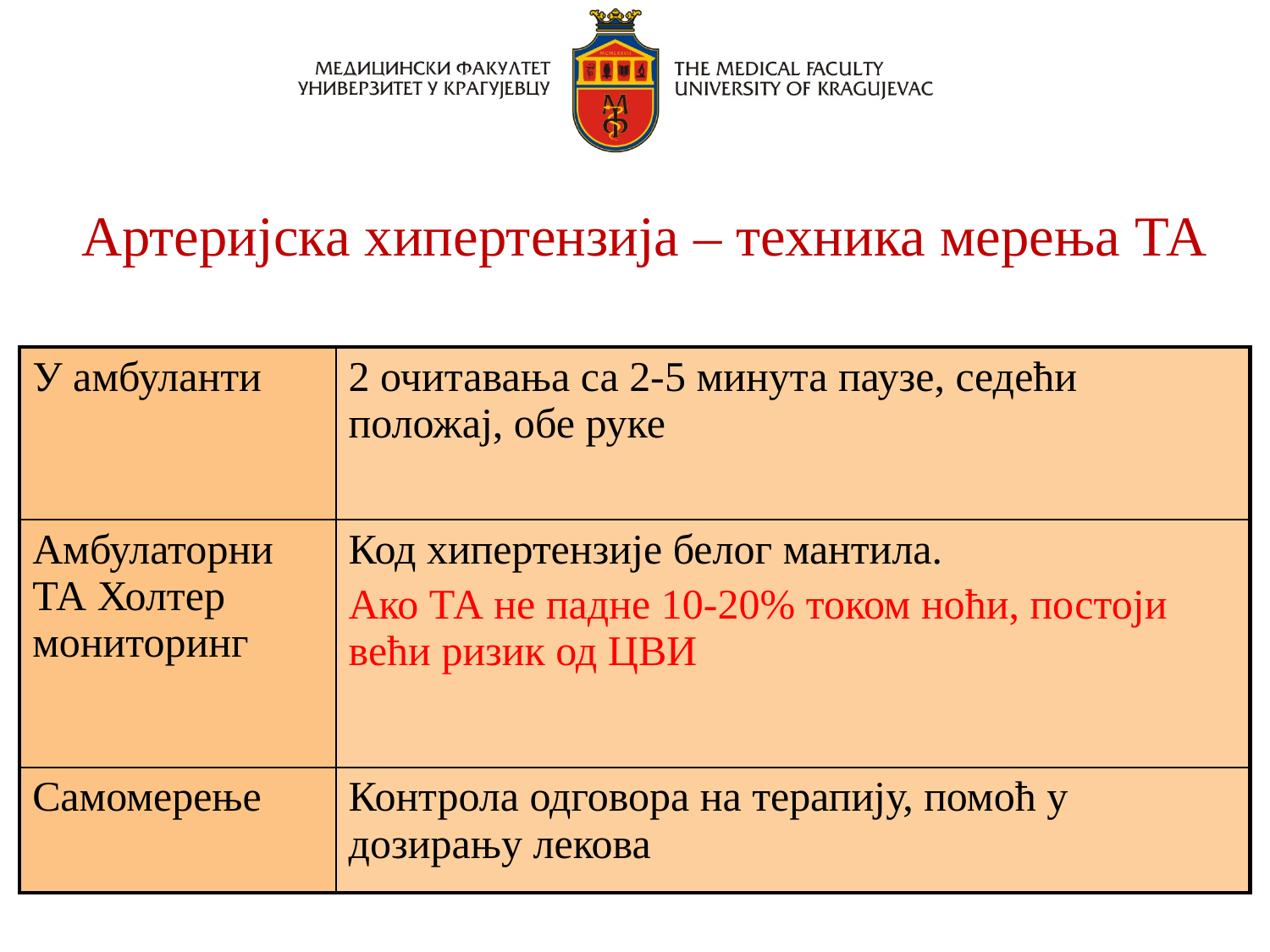

# Артеријска хипертензија – техника мерења ТА
| У амбуланти | 2 очитавања са 2-5 минута паузе, седећи положај, обе руке |
| --- | --- |
| Амбулаторни ТА Холтер мониторинг | Код хипертензије белог мантила. Ако ТА не падне 10-20% током ноћи, постоји већи ризик од ЦВИ |
| Самомерење | Контрола одговора на терапију, помоћ у дозирању лекова |